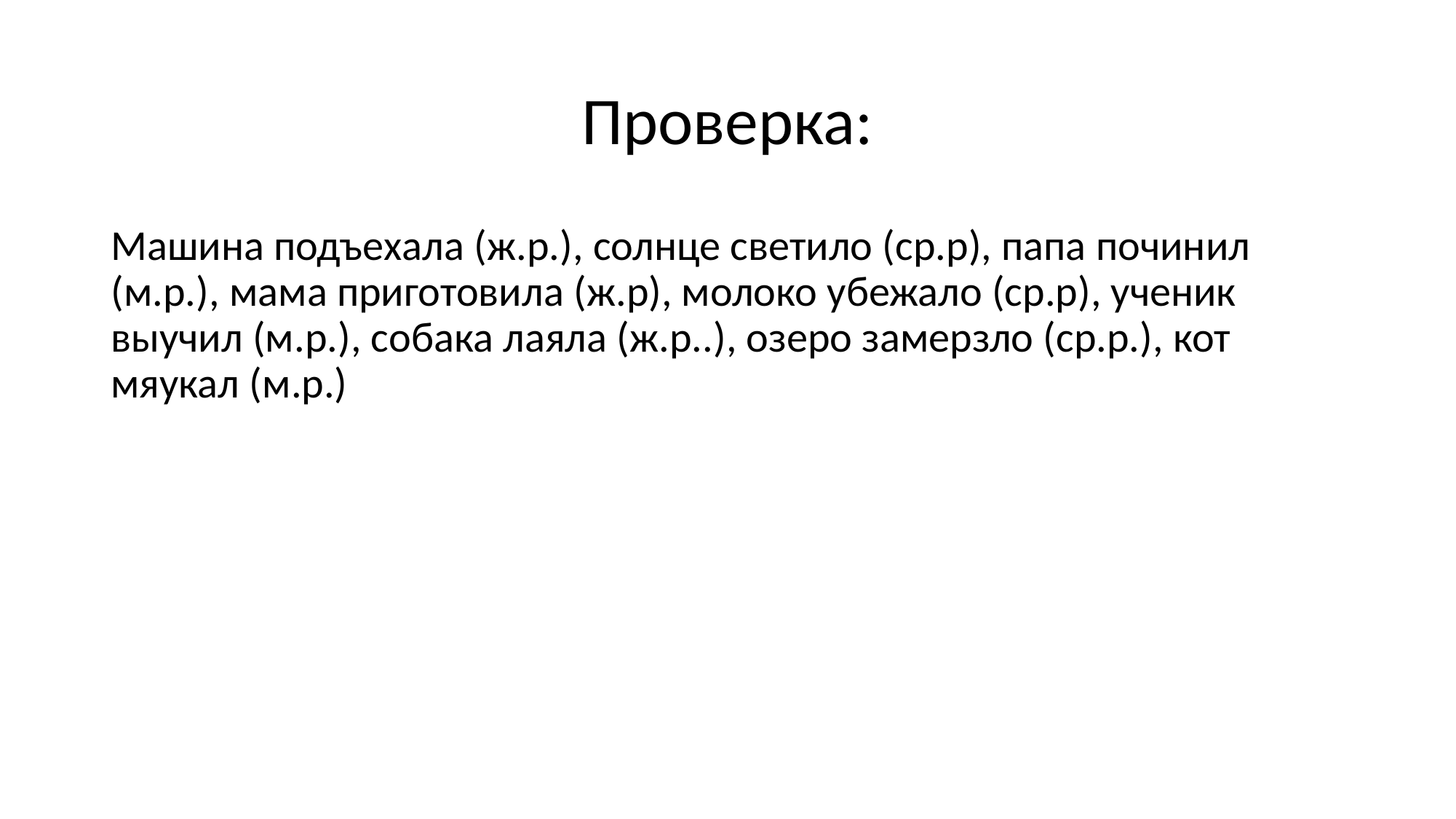

# Проверка:
Машина подъехала (ж.р.), солнце светило (ср.р), папа починил (м.р.), мама приготовила (ж.р), молоко убежало (ср.р), ученик выучил (м.р.), собака лаяла (ж.р..), озеро замерзло (ср.р.), кот мяукал (м.р.)